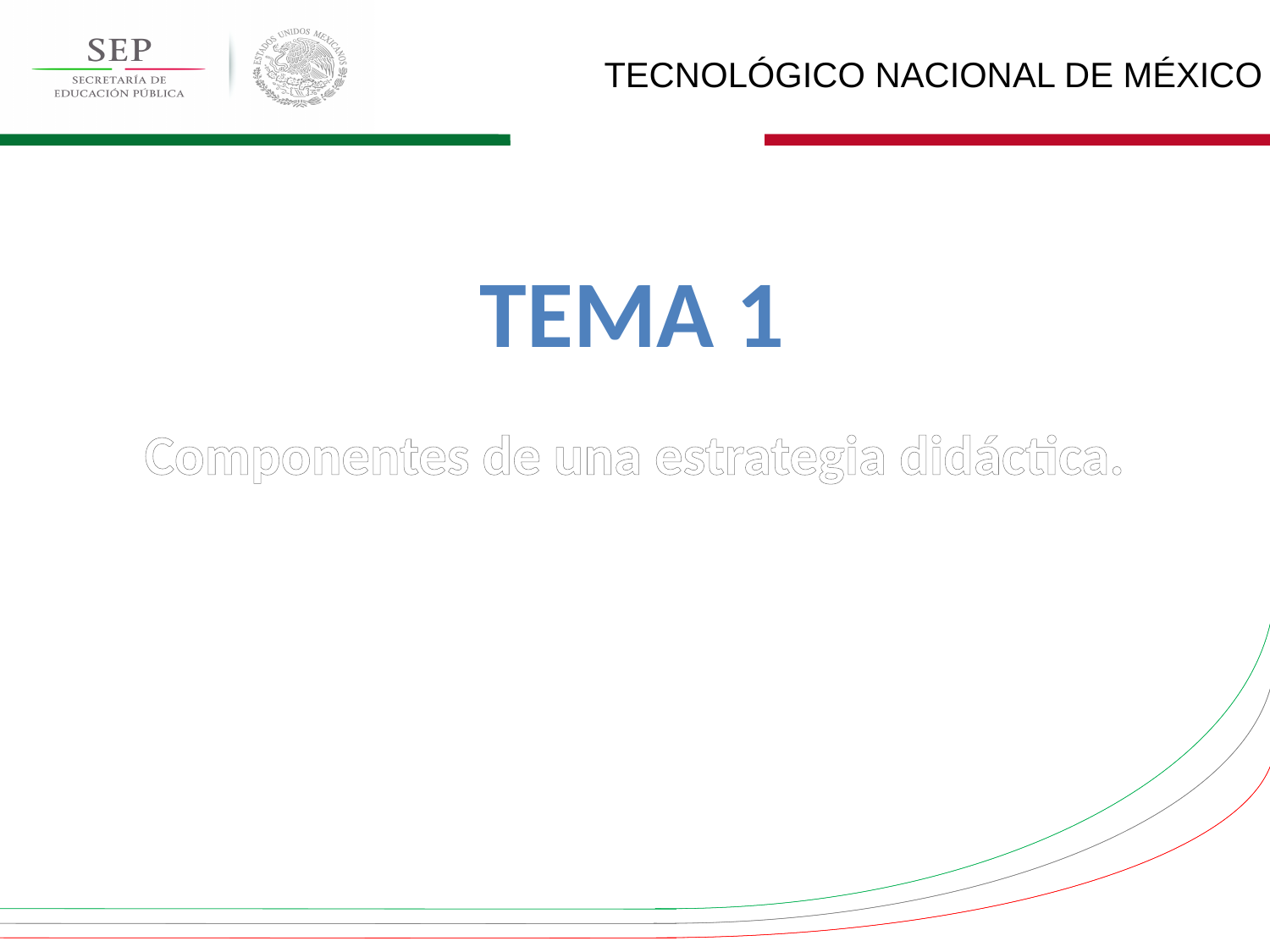

Tema 1
Componentes de una estrategia didáctica.